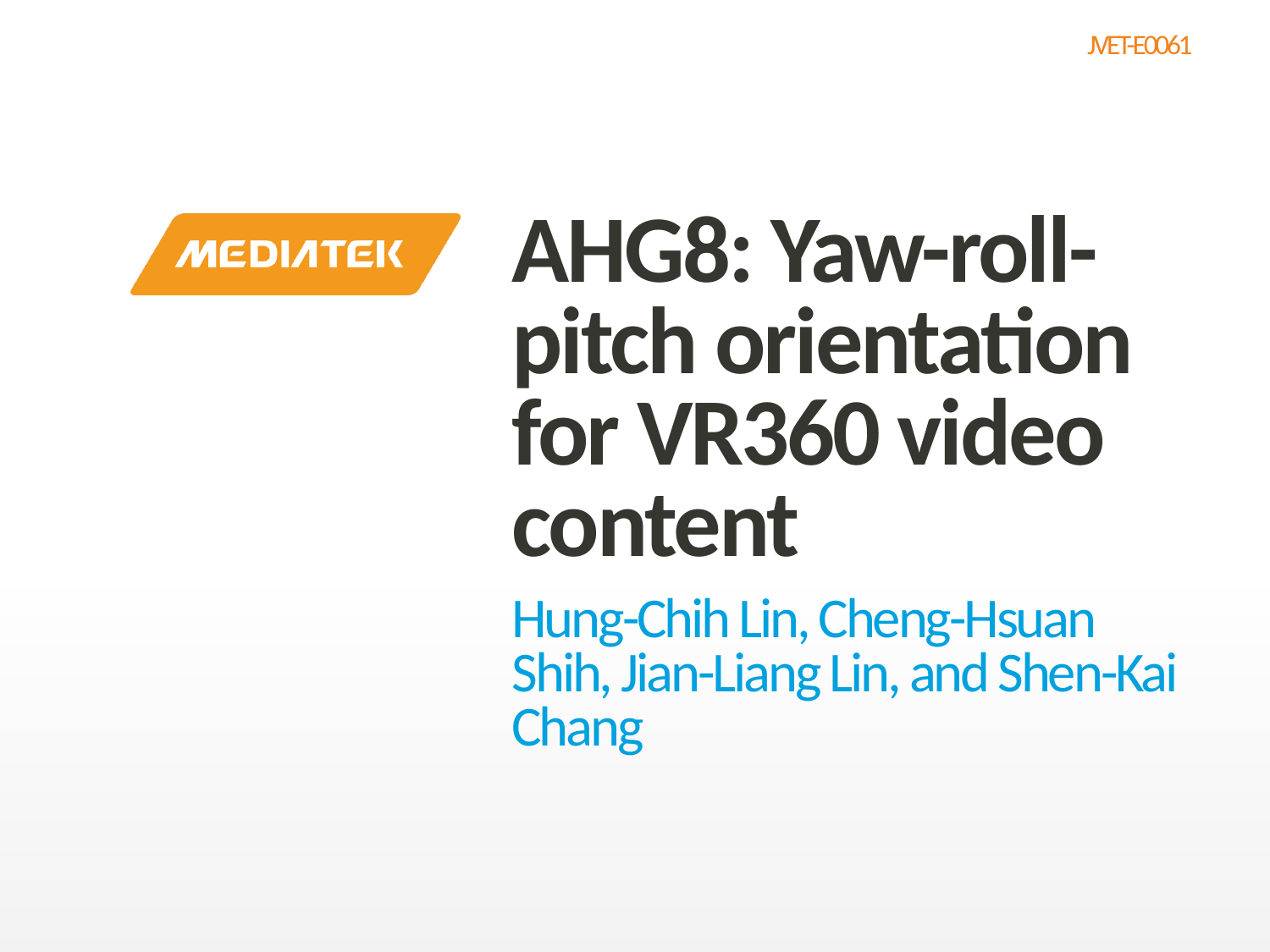

# AHG8: Yaw-roll-pitch orientation for VR360 video content
Hung-Chih Lin, Cheng-Hsuan Shih, Jian-Liang Lin, and Shen-Kai Chang